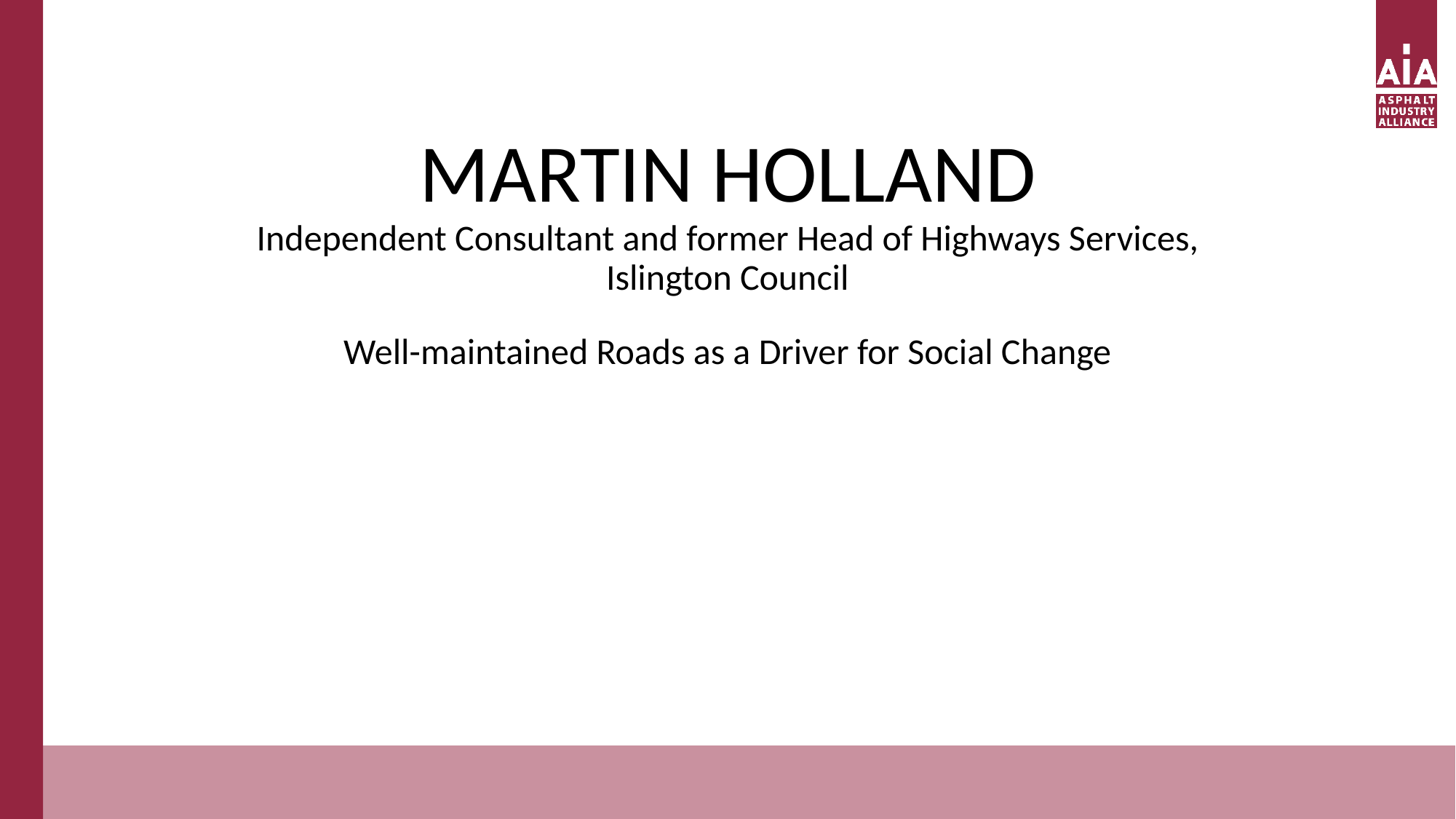

# MARTIN HOLLAND Independent Consultant and former Head of Highways Services, Islington Council
Well-maintained Roads as a Driver for Social Change